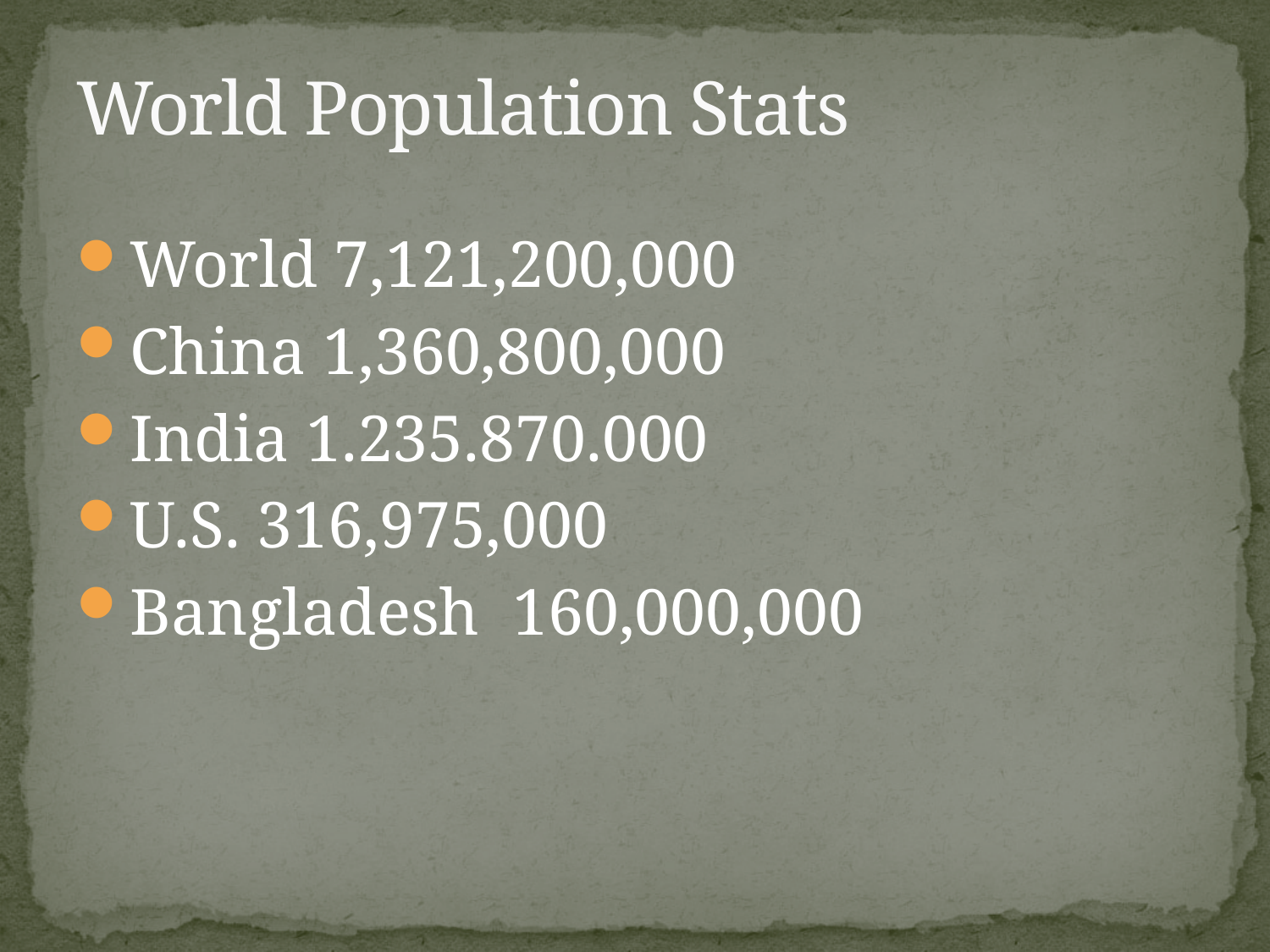

# World Population Stats
World 7,121,200,000
China 1,360,800,000
India 1.235.870.000
U.S. 316,975,000
Bangladesh  160,000,000